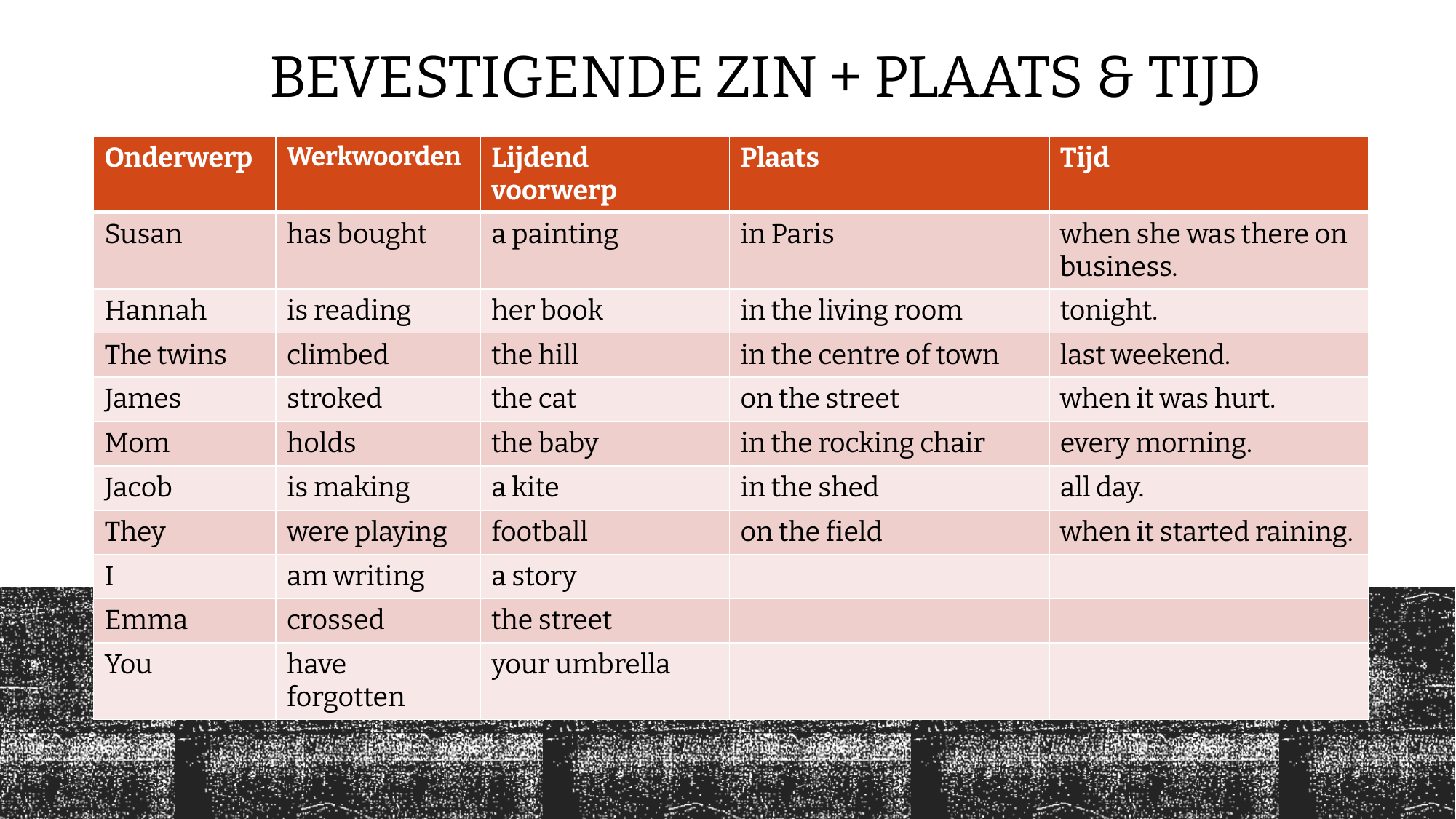

# Bevestigende zin + plaats & tijd
| Onderwerp | Werkwoorden | Lijdend voorwerp | Plaats | Tijd |
| --- | --- | --- | --- | --- |
| Susan | has bought | a painting | in Paris | when she was there on business. |
| Hannah | is reading | her book | in the living room | tonight. |
| The twins | climbed | the hill | in the centre of town | last weekend. |
| James | stroked | the cat | on the street | when it was hurt. |
| Mom | holds | the baby | in the rocking chair | every morning. |
| Jacob | is making | a kite | in the shed | all day. |
| They | were playing | football | on the field | when it started raining. |
| I | am writing | a story |  |  |
| Emma | crossed | the street |  |  |
| You | have forgotten | your umbrella |  |  |